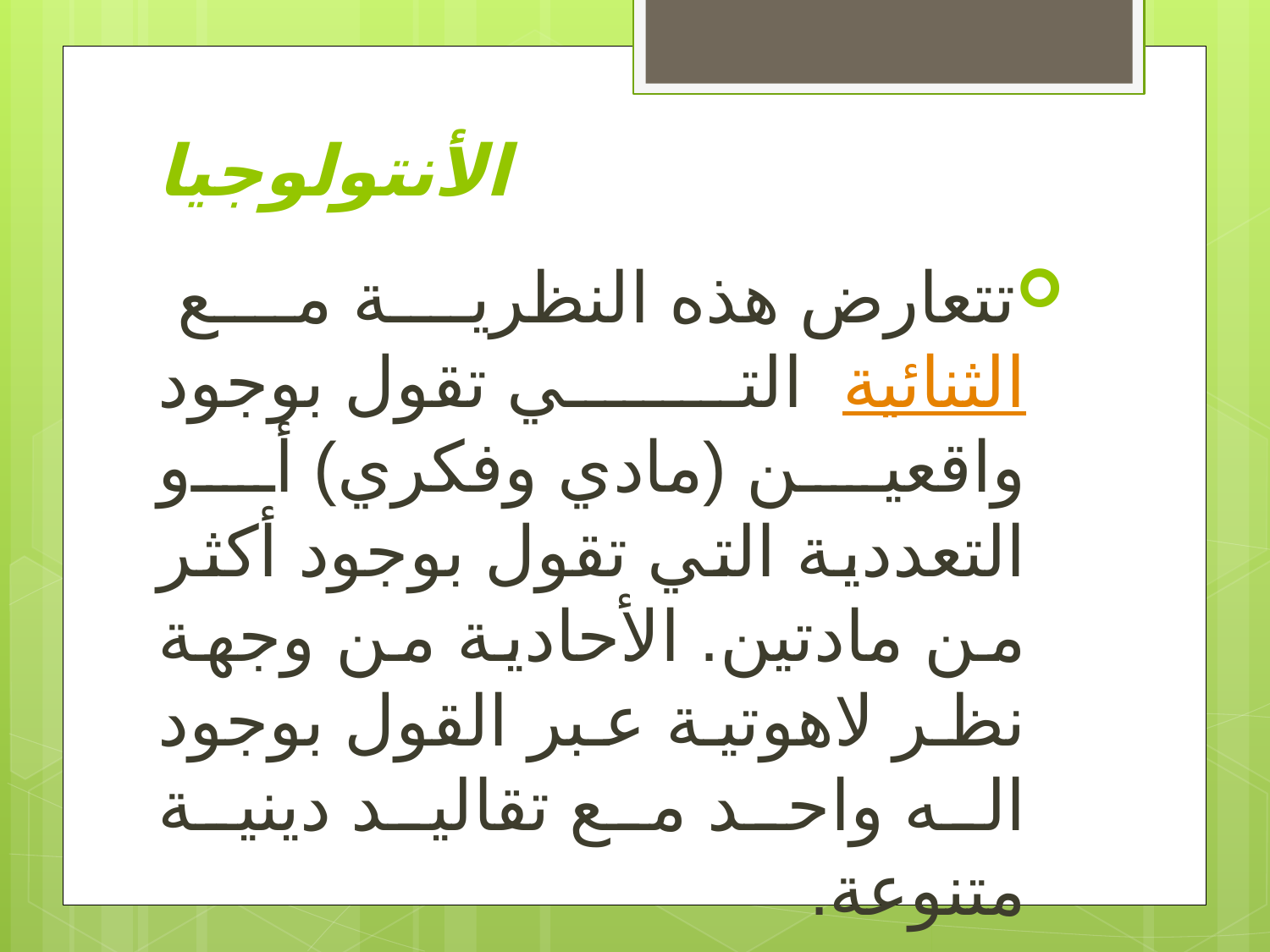

# الأنتولوجيا
تتعارض هذه النظرية مع الثنائية  التي تقول بوجود واقعين (مادي وفكري) أو التعددية التي تقول بوجود أكثر من مادتين. الأحادية من وجهة نظر لاهوتية عبر القول بوجود اله واحد مع تقاليد دينية متنوعة.